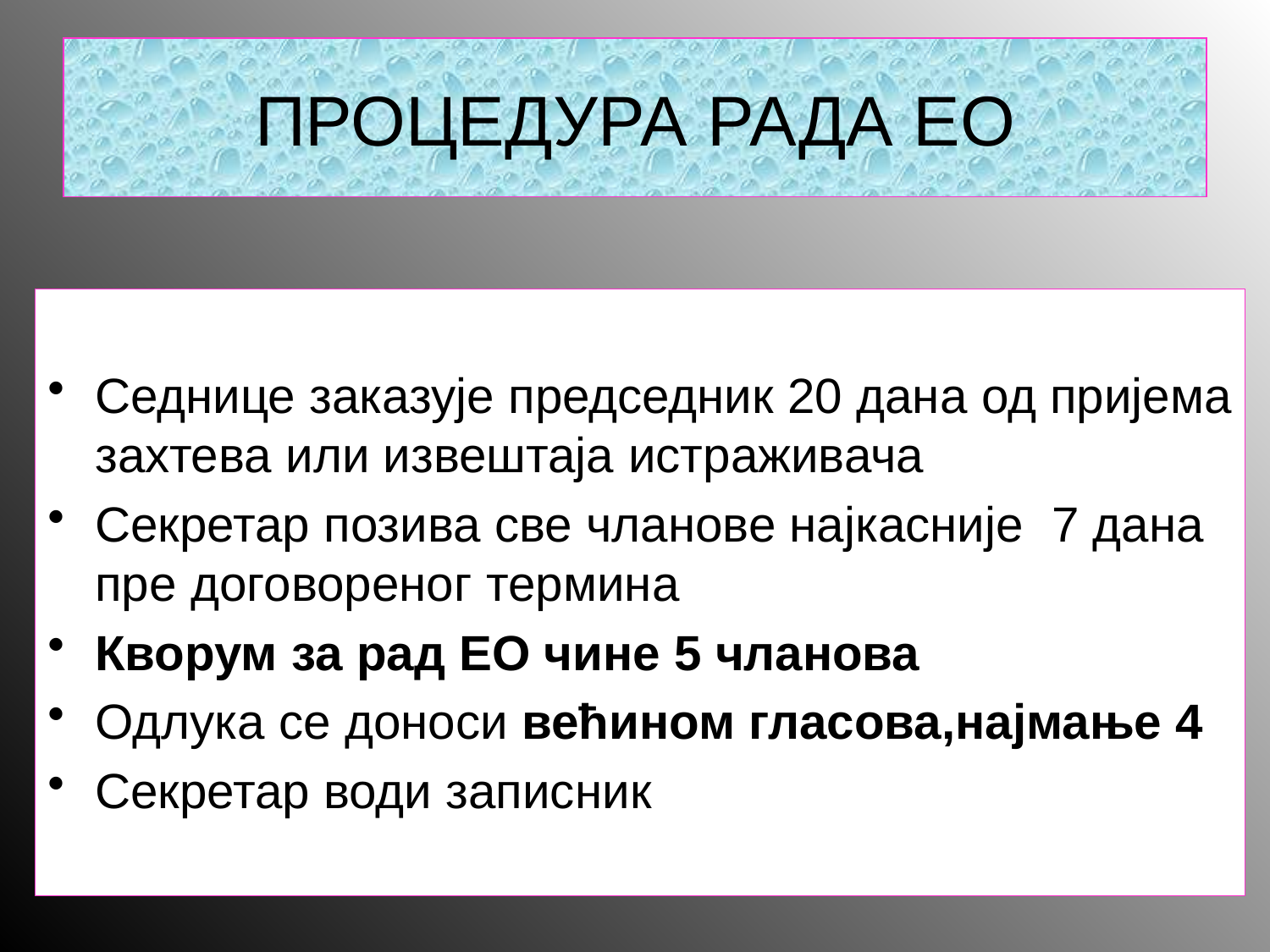

# ПРОЦЕДУРА РАДА ЕО

Седнице заказује председник 20 дана од пријема захтева или извештаја истраживача
Секретар позива све чланове најкасније  7 дана пре договореног термина
Кворум за рад ЕО чине 5 чланова
Одлука се доноси већином гласова,најмање 4
Секретар води записник